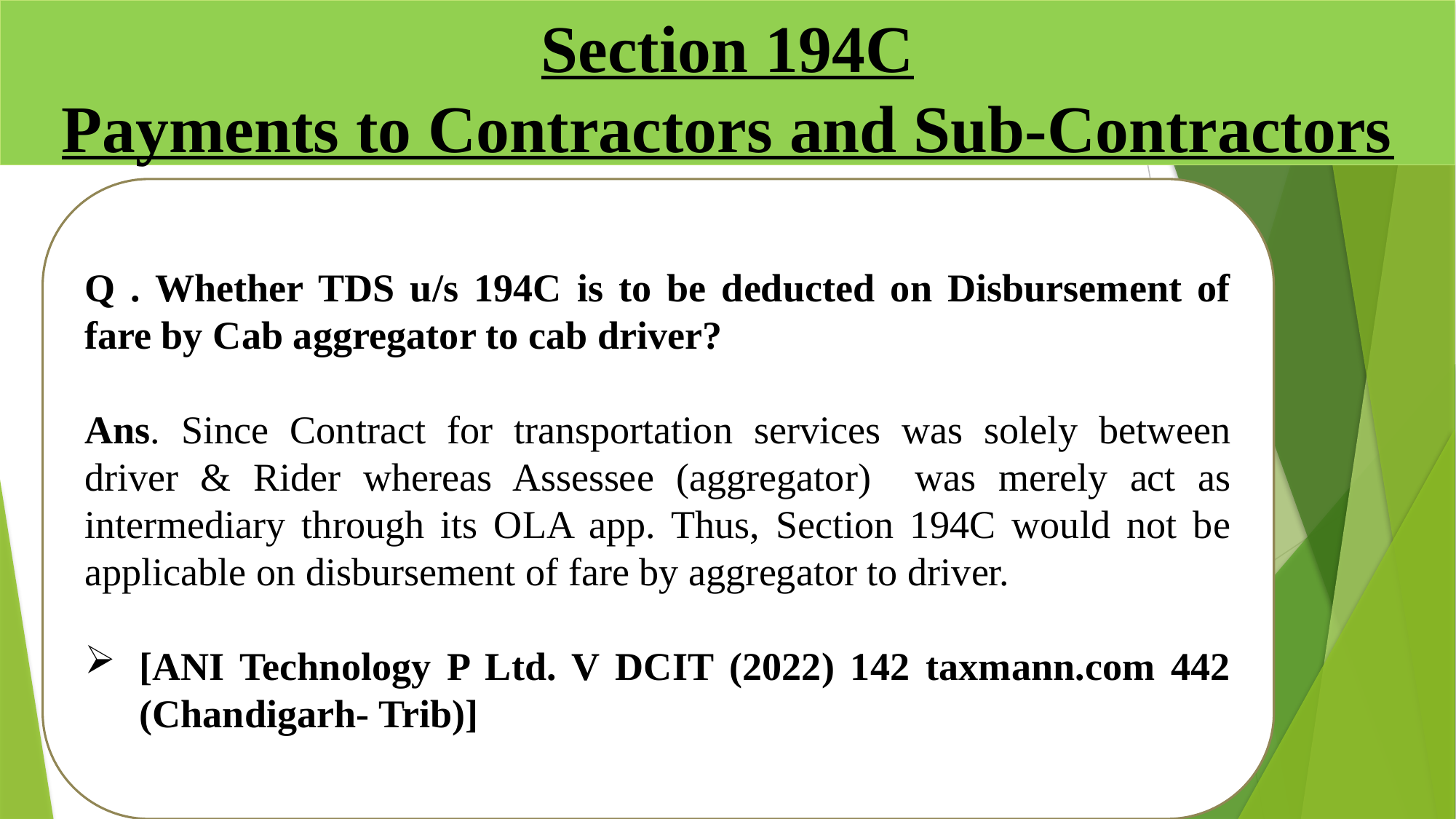

# Section 194C Payments to Contractors and Sub-Contractors
Q . Whether TDS u/s 194C is to be deducted on Disbursement of fare by Cab aggregator to cab driver?

Ans. Since Contract for transportation services was solely between driver & Rider whereas Assessee (aggregator)  was merely act as intermediary through its OLA app. Thus, Section 194C would not be applicable on disbursement of fare by aggregator to driver.

[ANI Technology P Ltd. V DCIT (2022) 142 taxmann.com 442 (Chandigarh- Trib)]